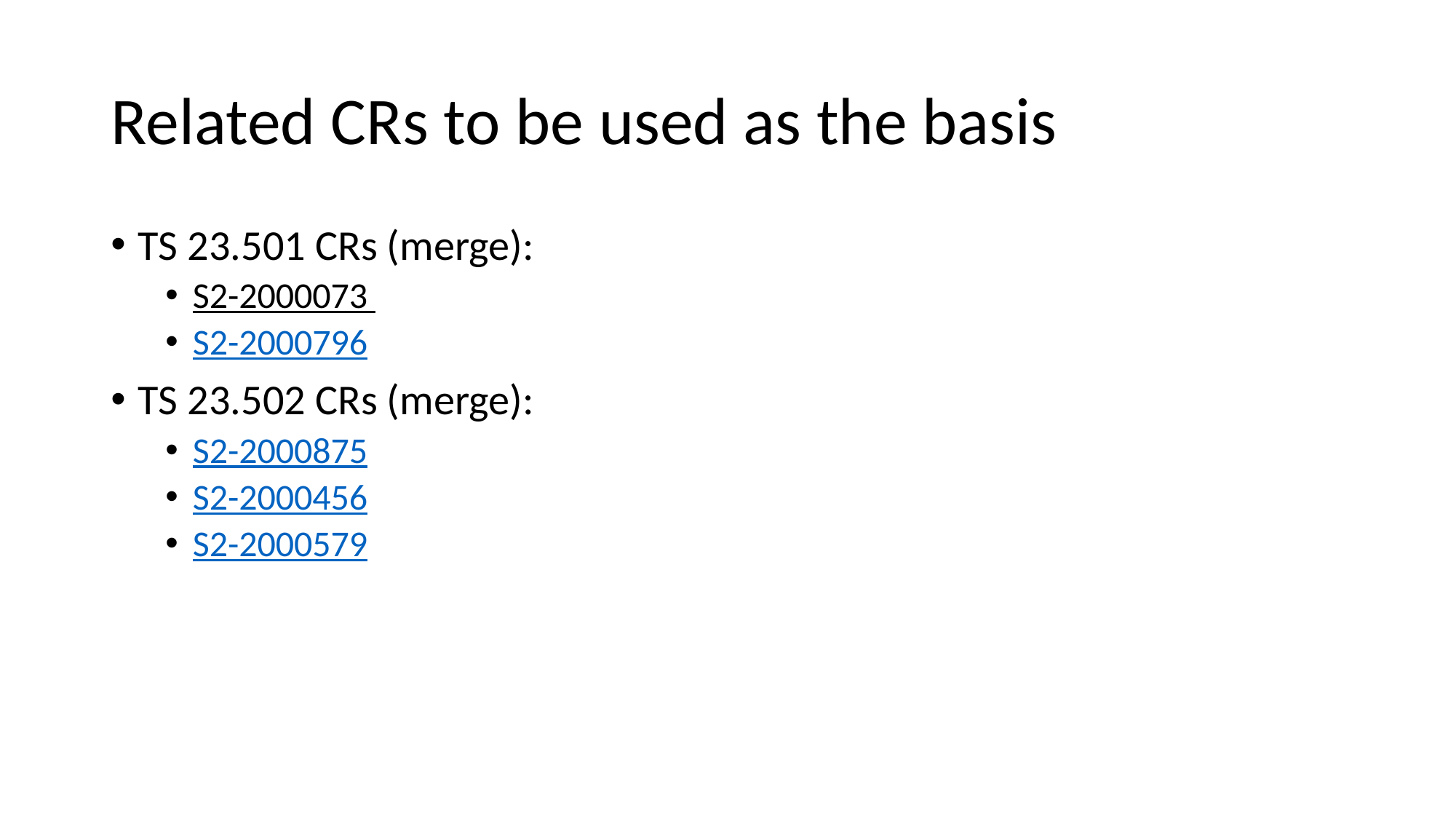

# Related CRs to be used as the basis
TS 23.501 CRs (merge):
S2-2000073
S2-2000796
TS 23.502 CRs (merge):
S2-2000875
S2-2000456
S2-2000579